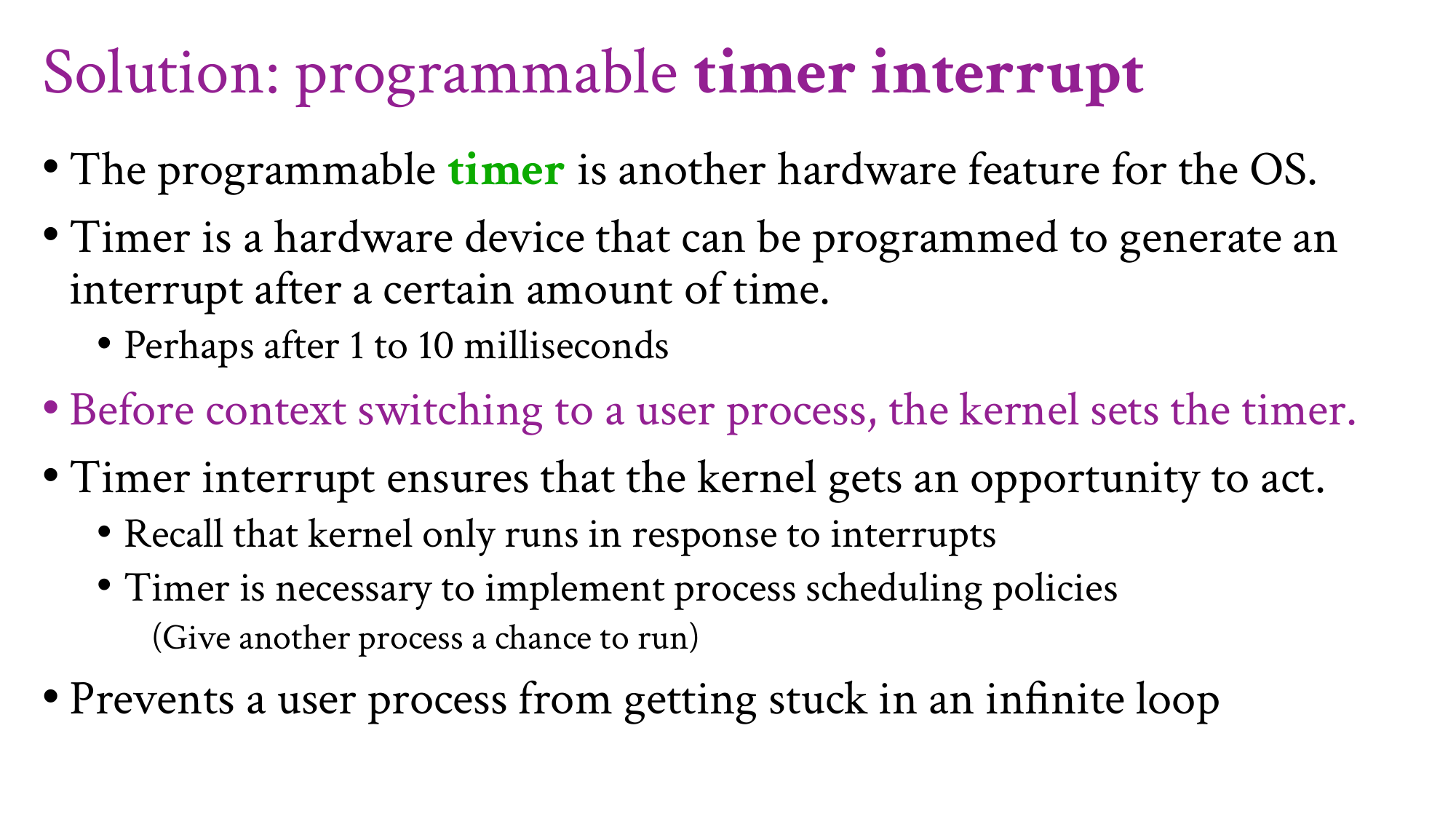

# Solution: programmable timer interrupt
The programmable timer is another hardware feature for the OS.
Timer is a hardware device that can be programmed to generate an interrupt after a certain amount of time.
Perhaps after 1 to 10 milliseconds
Before context switching to a user process, the kernel sets the timer.
Timer interrupt ensures that the kernel gets an opportunity to act.
Recall that kernel only runs in response to interrupts
Timer is necessary to implement process scheduling policies
(Give another process a chance to run)
Prevents a user process from getting stuck in an infinite loop